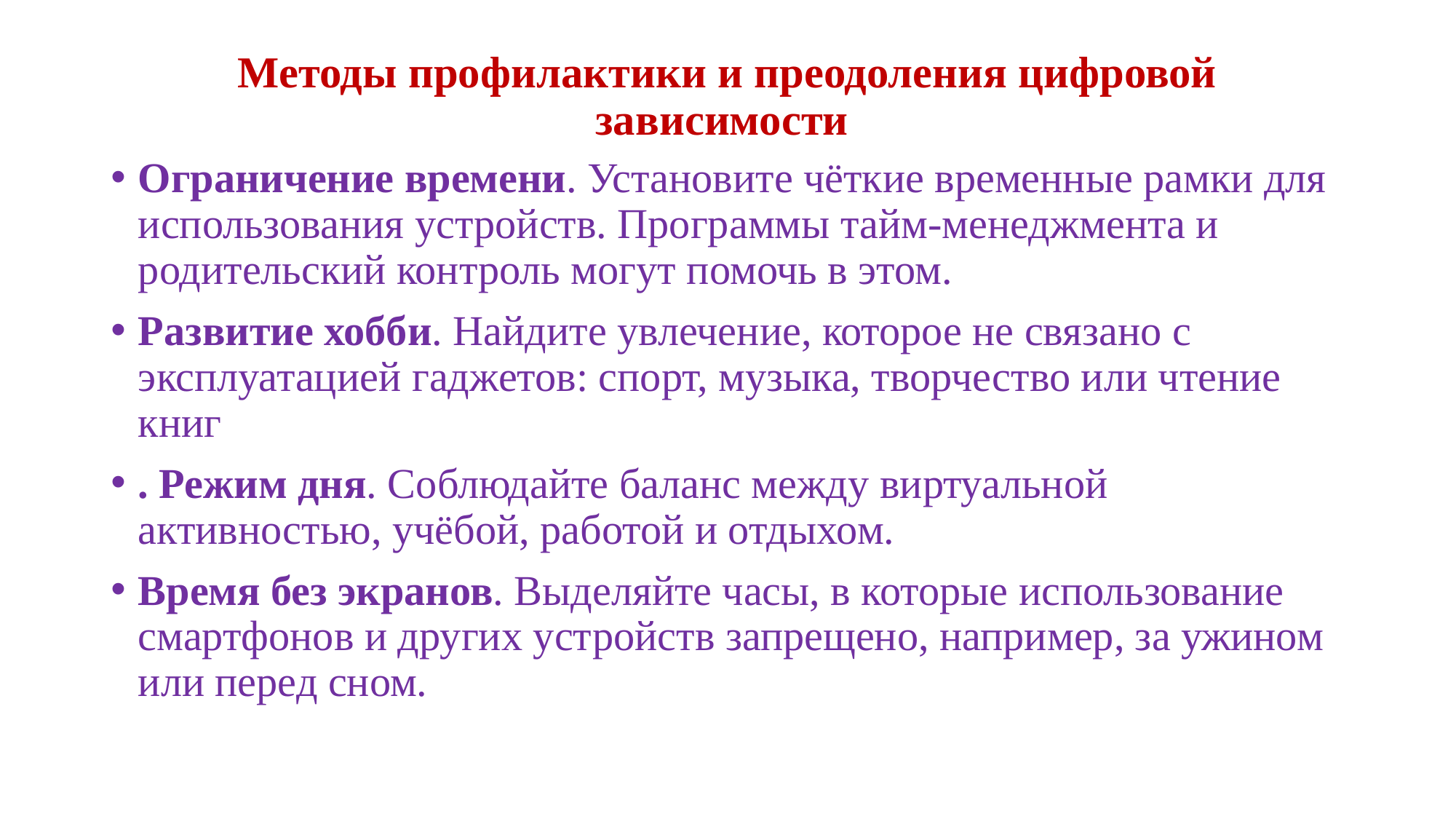

# Методы профилактики и преодоления цифровой зависимости
Ограничение времени. Установите чёткие временные рамки для использования устройств. Программы тайм-менеджмента и родительский контроль могут помочь в этом.
Развитие хобби. Найдите увлечение, которое не связано с эксплуатацией гаджетов: спорт, музыка, творчество или чтение книг
. Режим дня. Соблюдайте баланс между виртуальной активностью, учёбой, работой и отдыхом.
Время без экранов. Выделяйте часы, в которые использование смартфонов и других устройств запрещено, например, за ужином или перед сном.